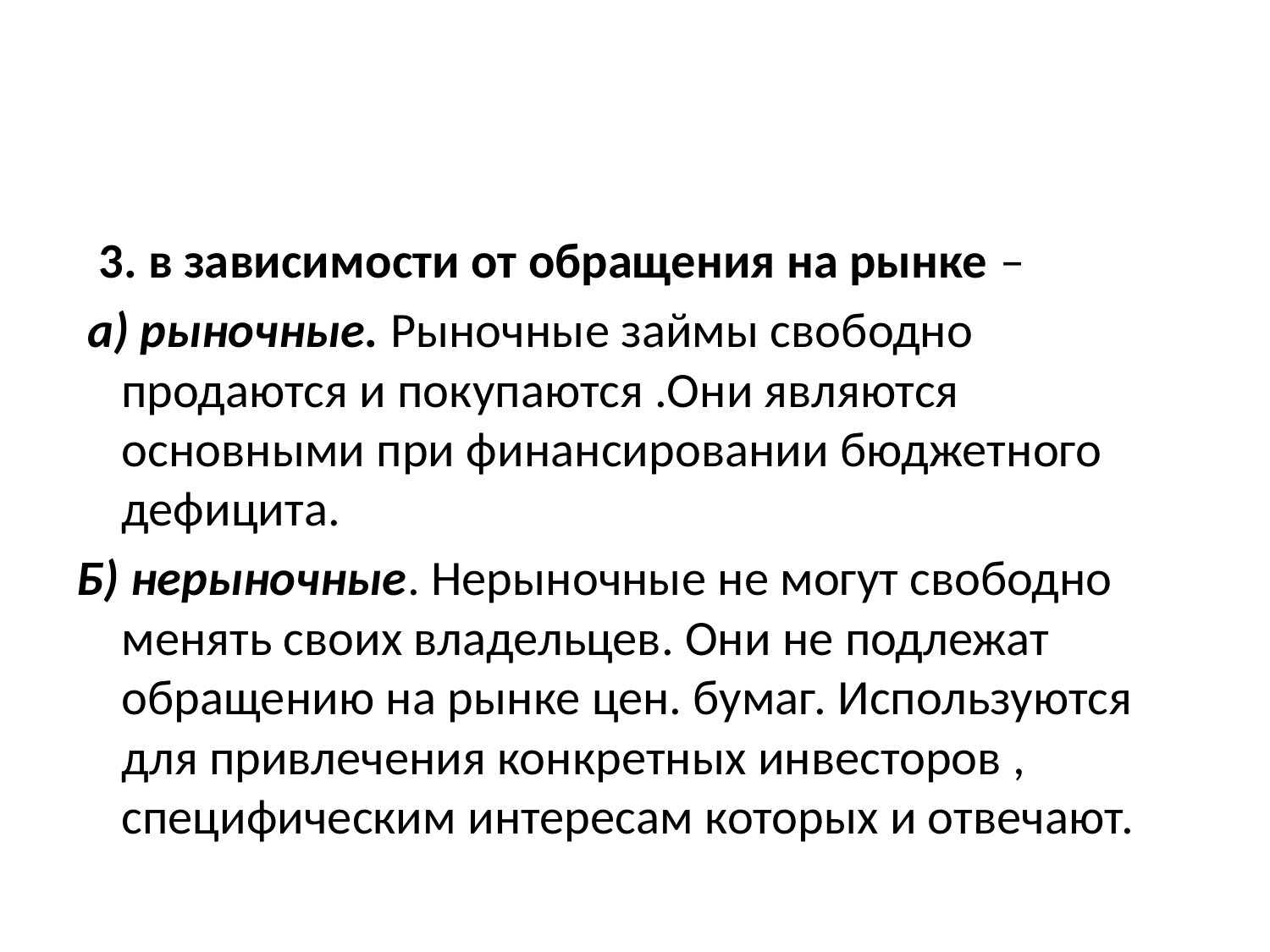

#
  3. в зависимости от обращения на рынке –
 а) рыночные. Рыночные займы свободно продаются и покупаются .Они являются основными при финансировании бюджетного дефицита.
Б) нерыночные. Нерыночные не могут свободно менять своих владельцев. Они не подлежат обращению на рынке цен. бумаг. Используются для привлечения конкретных инвесторов , специфическим интересам которых и отвечают.